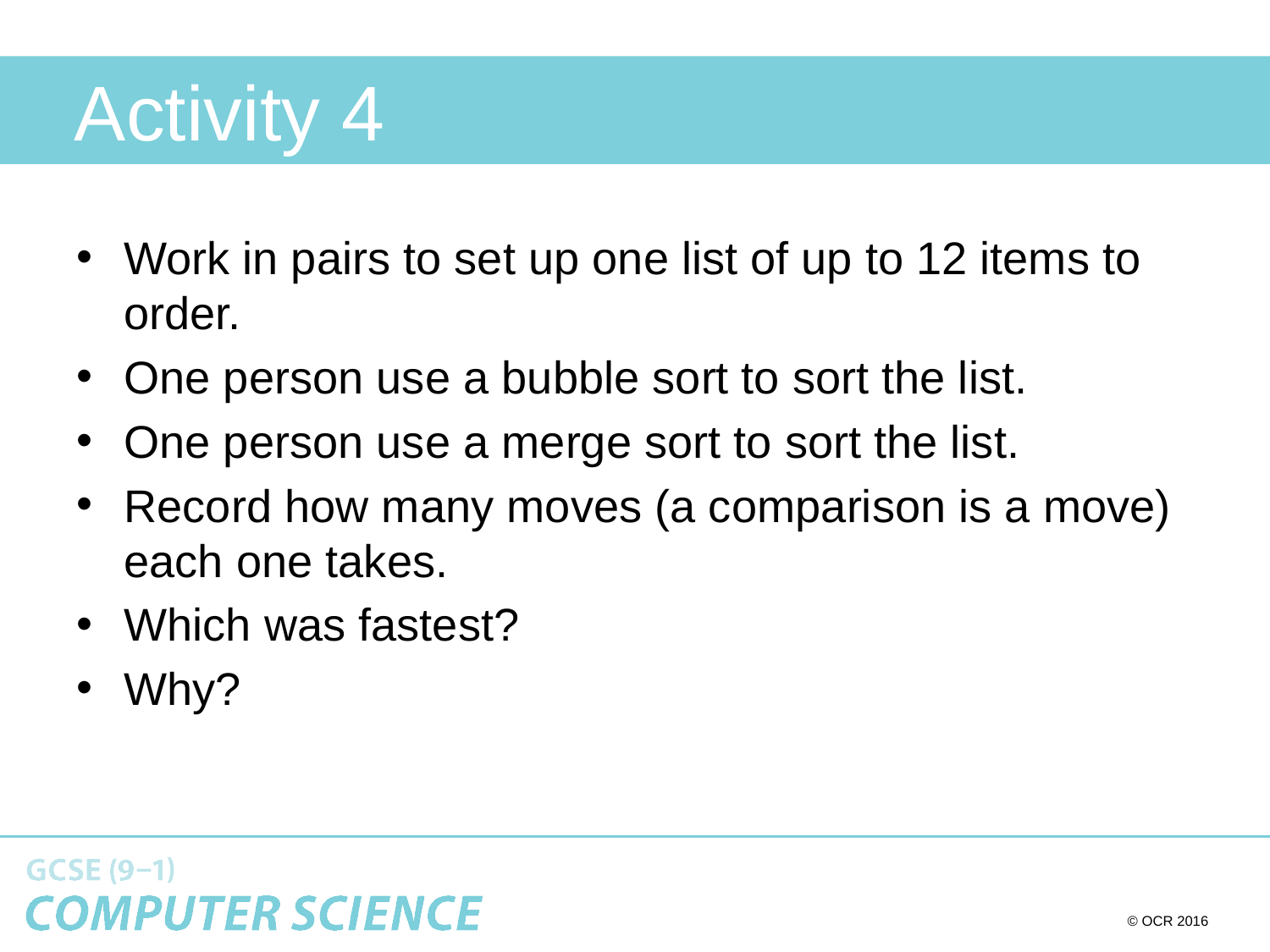

# Activity 4
Work in pairs to set up one list of up to 12 items to order.
One person use a bubble sort to sort the list.
One person use a merge sort to sort the list.
Record how many moves (a comparison is a move) each one takes.
Which was fastest?
Why?